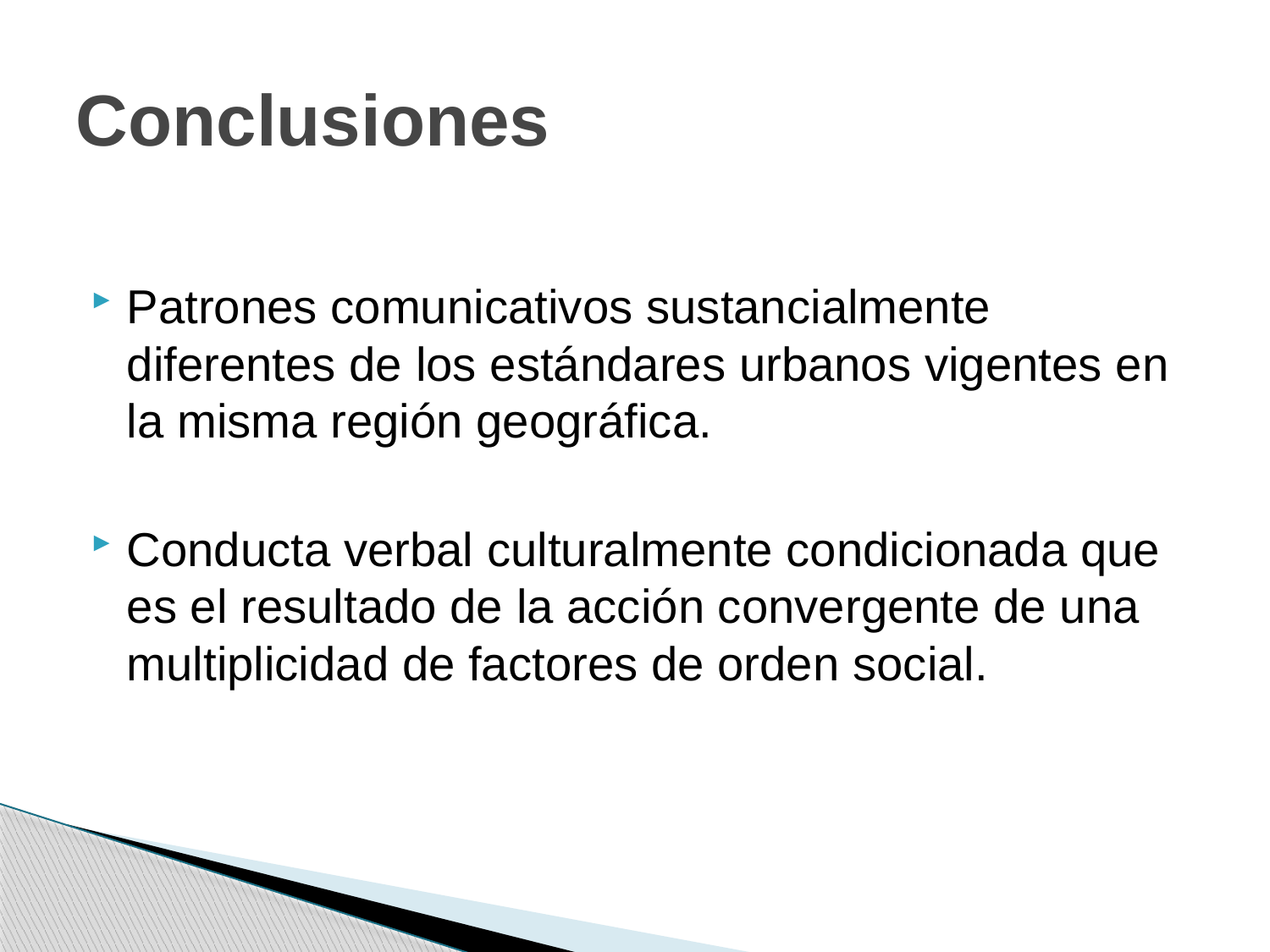

# Conclusiones

Patrones comunicativos sustancialmente diferentes de los estándares urbanos vigentes en la misma región geográfica.

Conducta verbal culturalmente condicionada que es el resultado de la acción convergente de una multiplicidad de factores de orden social.